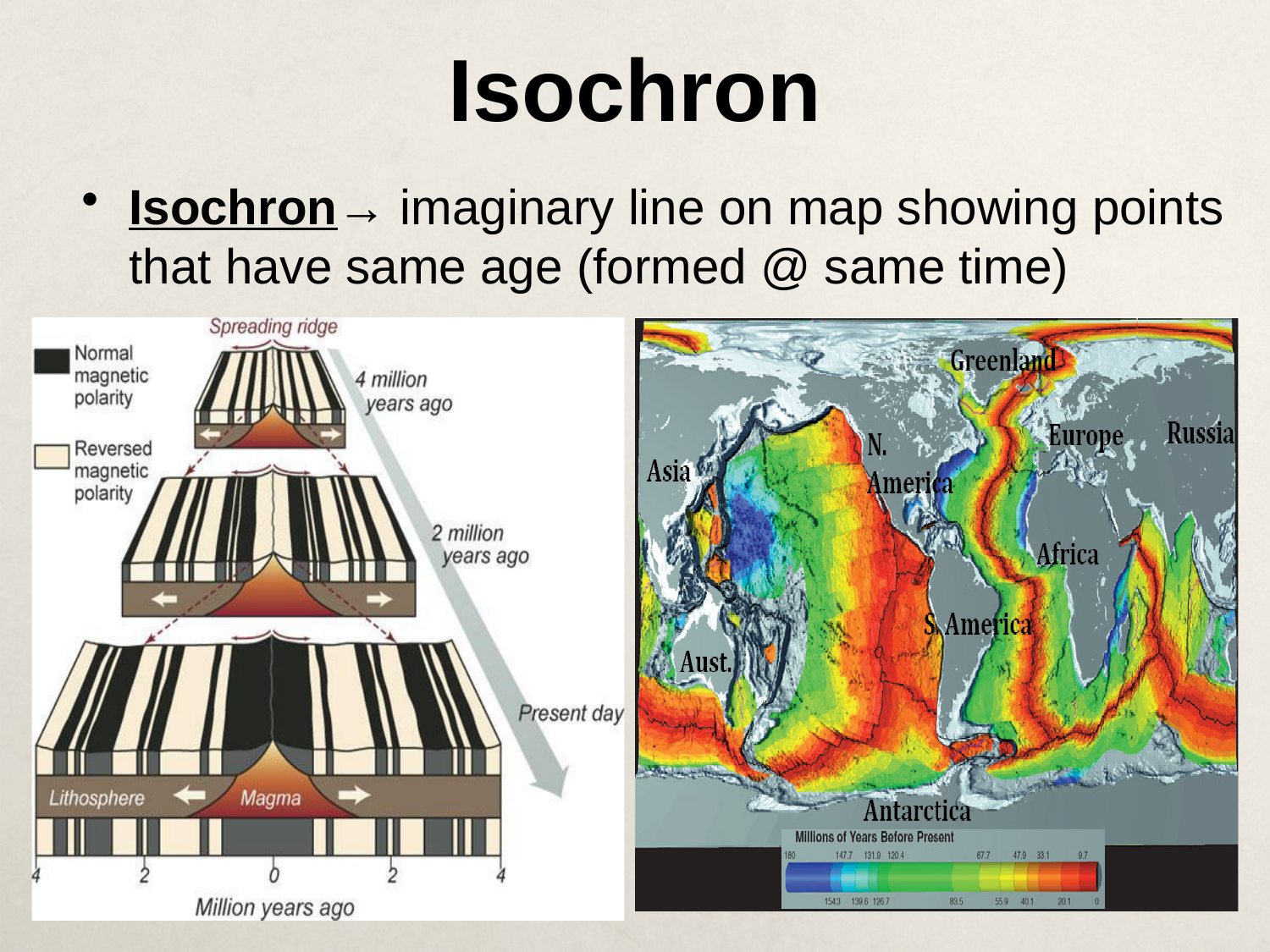

# Isochron
Isochron→ imaginary line on map showing points that have same age (formed @ same time)